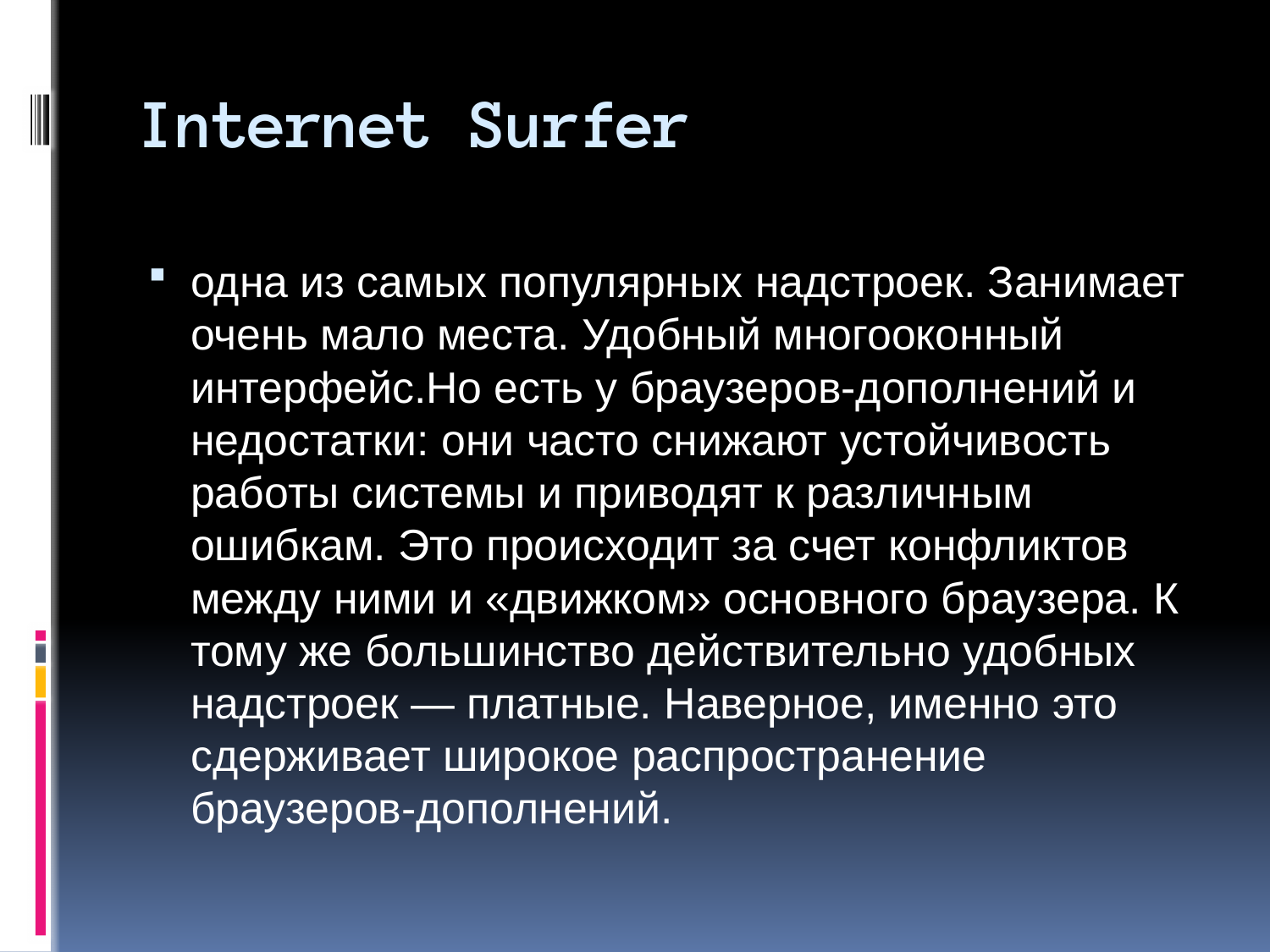

# Internet Surfer
одна из самых популярных надстроек. Занимает очень мало места. Удобный многооконный интерфейс.Но есть у браузеров-дополнений и недостатки: они часто снижают устойчивость работы системы и приводят к различным ошибкам. Это происходит за счет конфликтов между ними и «движком» основного браузера. К тому же большинство действительно удобных надстроек — платные. Наверное, именно это сдерживает широкое распространение браузеров-дополнений.